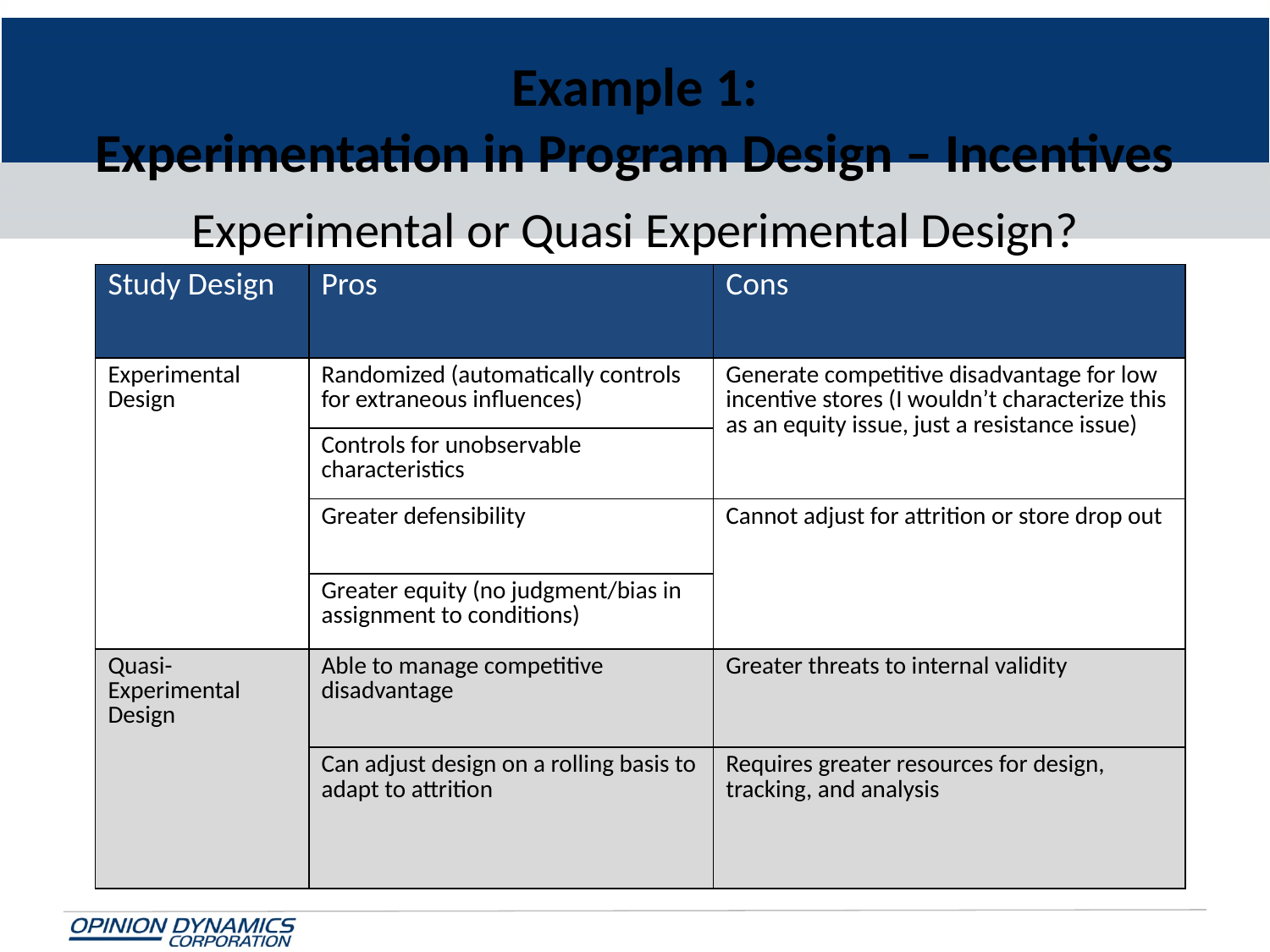

# Example 1: Experimentation in Program Design – Incentives
Experimental or Quasi Experimental Design?
| Study Design | Pros | Cons |
| --- | --- | --- |
| Experimental Design | Randomized (automatically controls for extraneous influences) | Generate competitive disadvantage for low incentive stores (I wouldn’t characterize this as an equity issue, just a resistance issue) |
|  | Controls for unobservable characteristics |  |
|  | Greater defensibility | Cannot adjust for attrition or store drop out |
|  | Greater equity (no judgment/bias in assignment to conditions) |  |
| Quasi-Experimental Design | Able to manage competitive disadvantage | Greater threats to internal validity |
|  | Can adjust design on a rolling basis to adapt to attrition | Requires greater resources for design, tracking, and analysis |
36